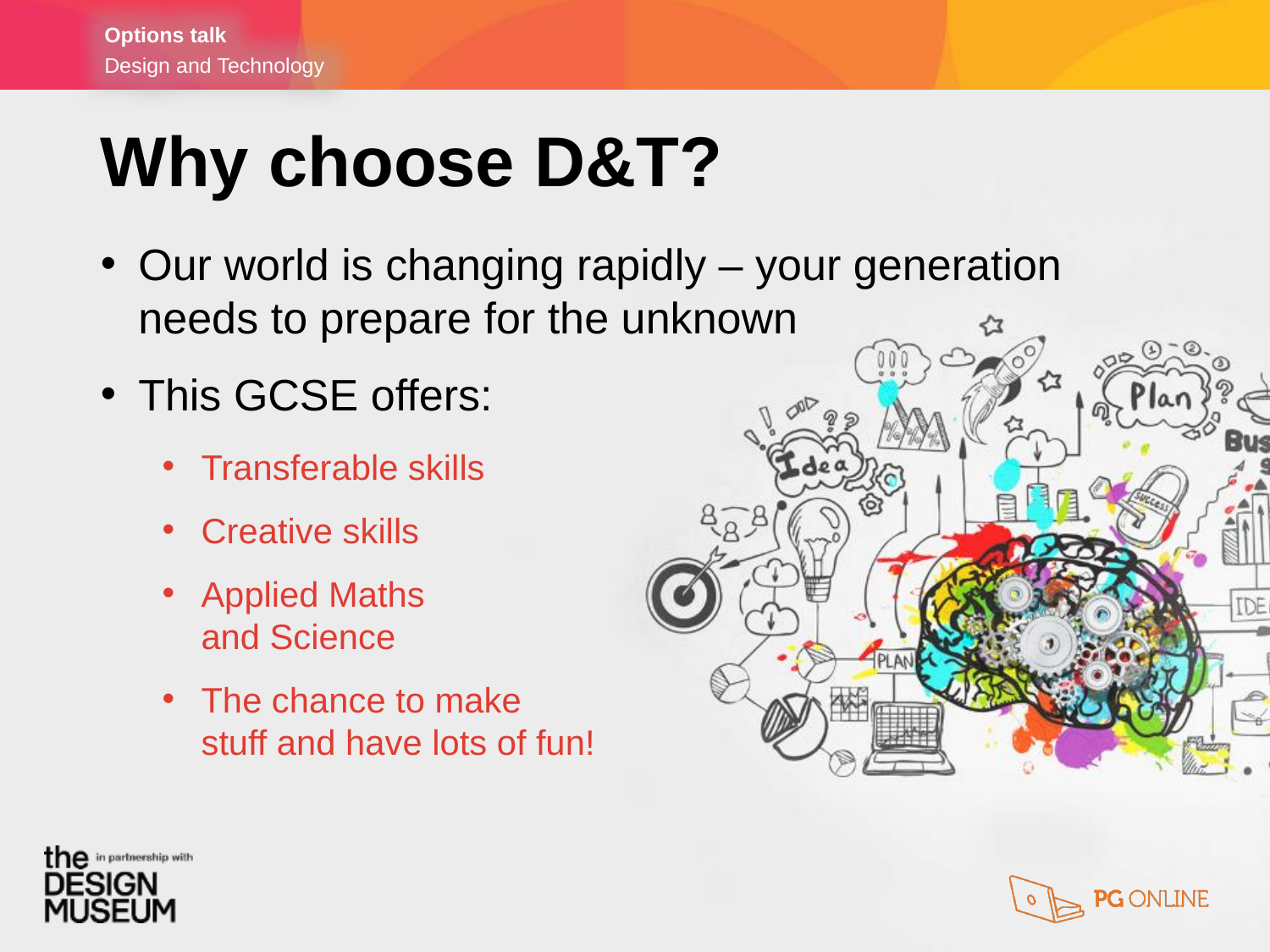

Why choose D&T?
Our world is changing rapidly – your generation needs to prepare for the unknown
This GCSE offers:
Transferable skills
Creative skills
Applied Maths
and Science
The chance to make
stuff and have lots of fun!